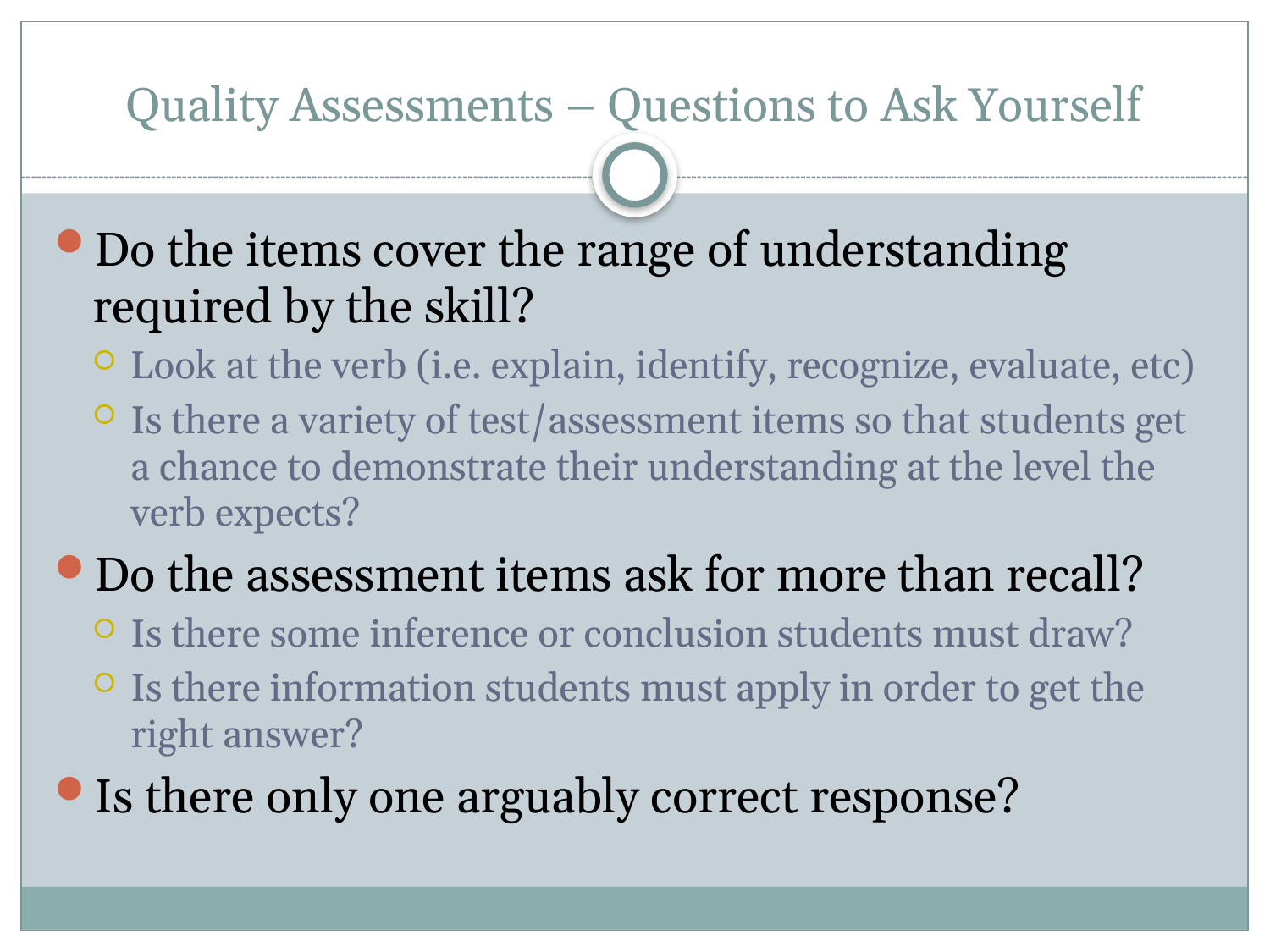

# Quality Assessments – Questions to Ask Yourself
Do the items cover the range of understanding required by the skill?
Look at the verb (i.e. explain, identify, recognize, evaluate, etc)
Is there a variety of test/assessment items so that students get a chance to demonstrate their understanding at the level the verb expects?
Do the assessment items ask for more than recall?
Is there some inference or conclusion students must draw?
Is there information students must apply in order to get the right answer?
Is there only one arguably correct response?